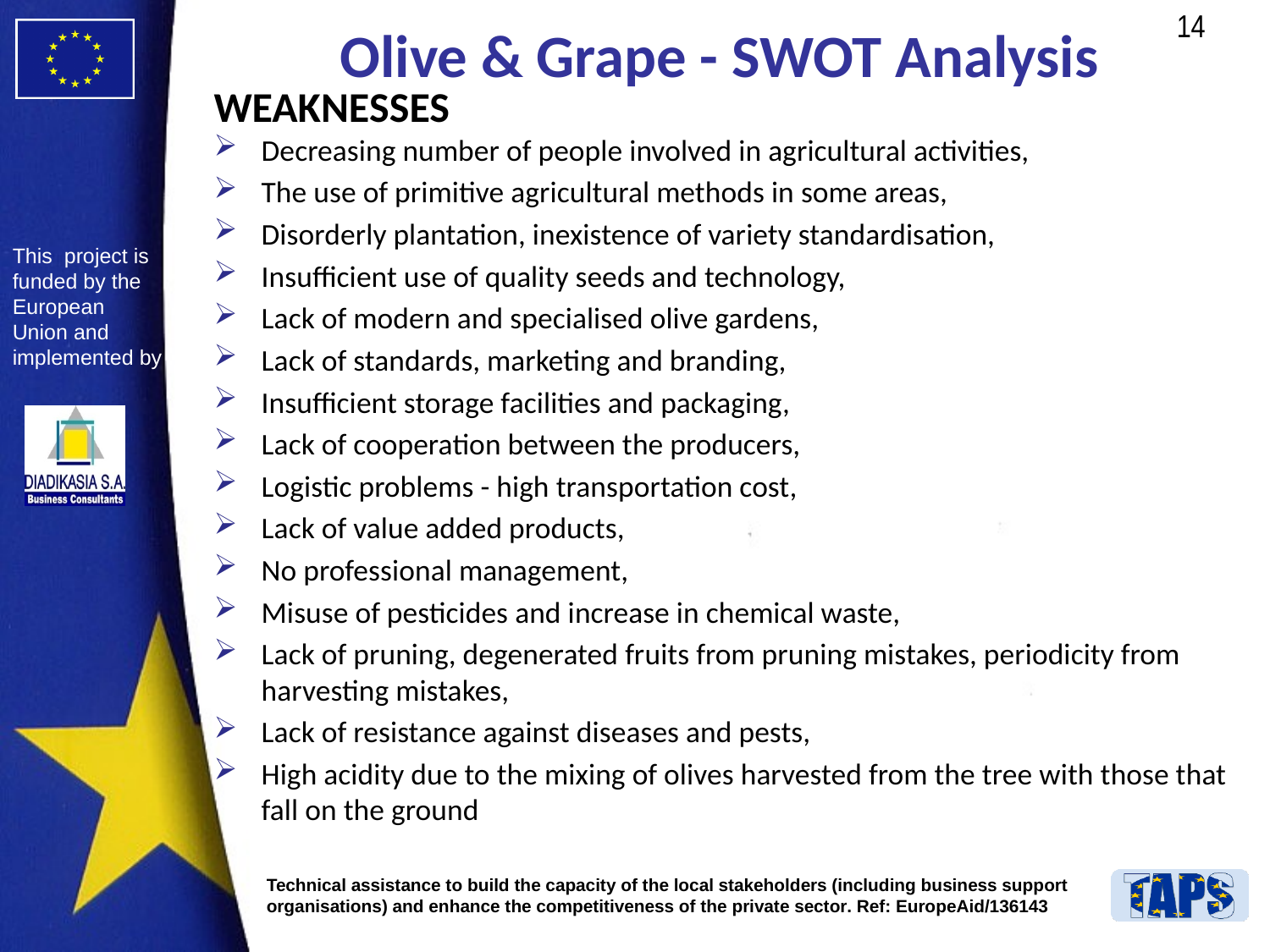

# Olive & Grape - SWOT Analysis
WEAKNESSES
Decreasing number of people involved in agricultural activities,
The use of primitive agricultural methods in some areas,
Disorderly plantation, inexistence of variety standardisation,
Insufficient use of quality seeds and technology,
Lack of modern and specialised olive gardens,
Lack of standards, marketing and branding,
Insufficient storage facilities and packaging,
Lack of cooperation between the producers,
Logistic problems - high transportation cost,
Lack of value added products,
No professional management,
Misuse of pesticides and increase in chemical waste,
Lack of pruning, degenerated fruits from pruning mistakes, periodicity from harvesting mistakes,
Lack of resistance against diseases and pests,
High acidity due to the mixing of olives harvested from the tree with those that fall on the ground